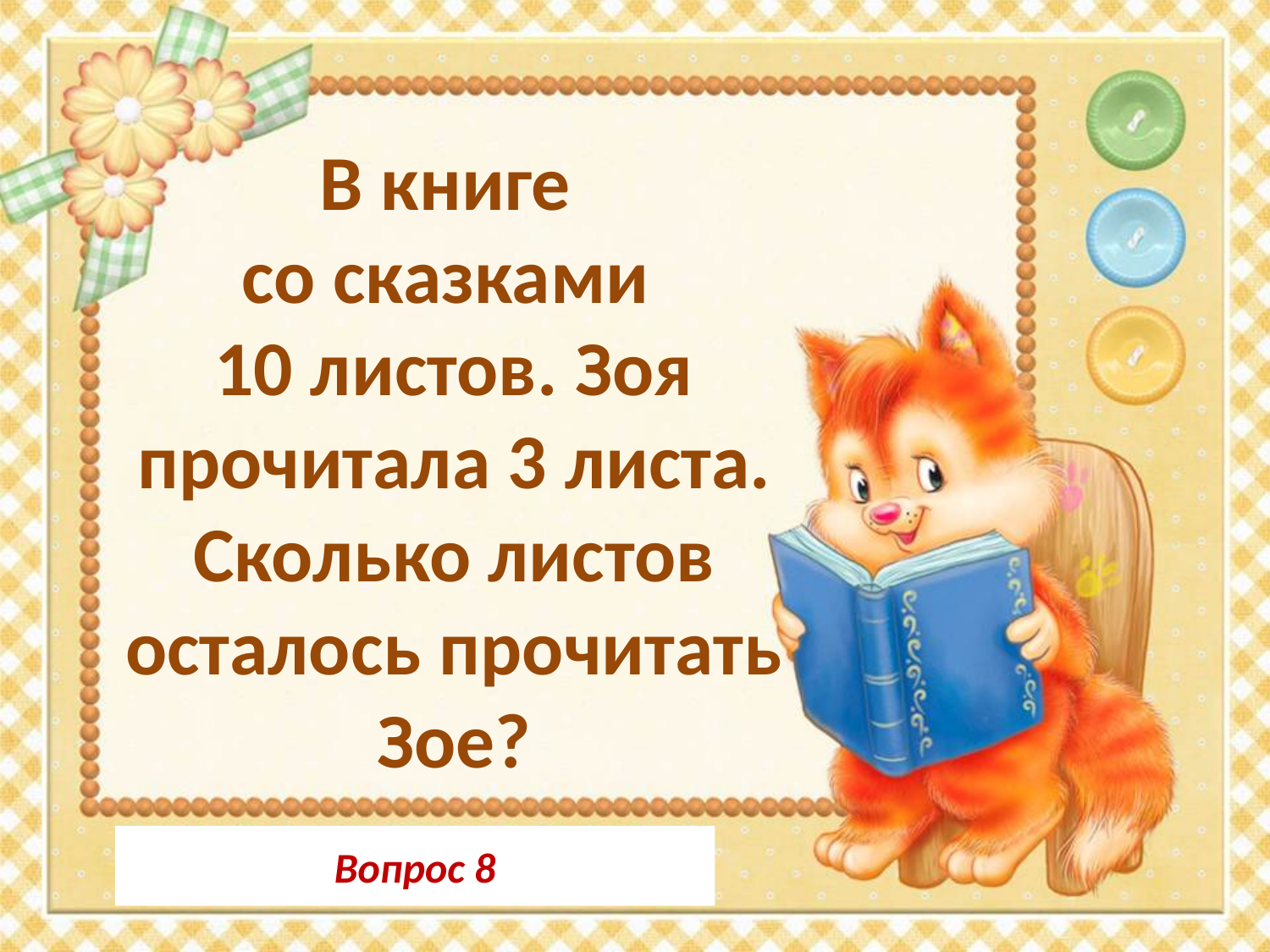

В книге
со сказками
10 листов. Зоя прочитала 3 листа. Сколько листов осталось прочитать Зое?
Вопрос 8